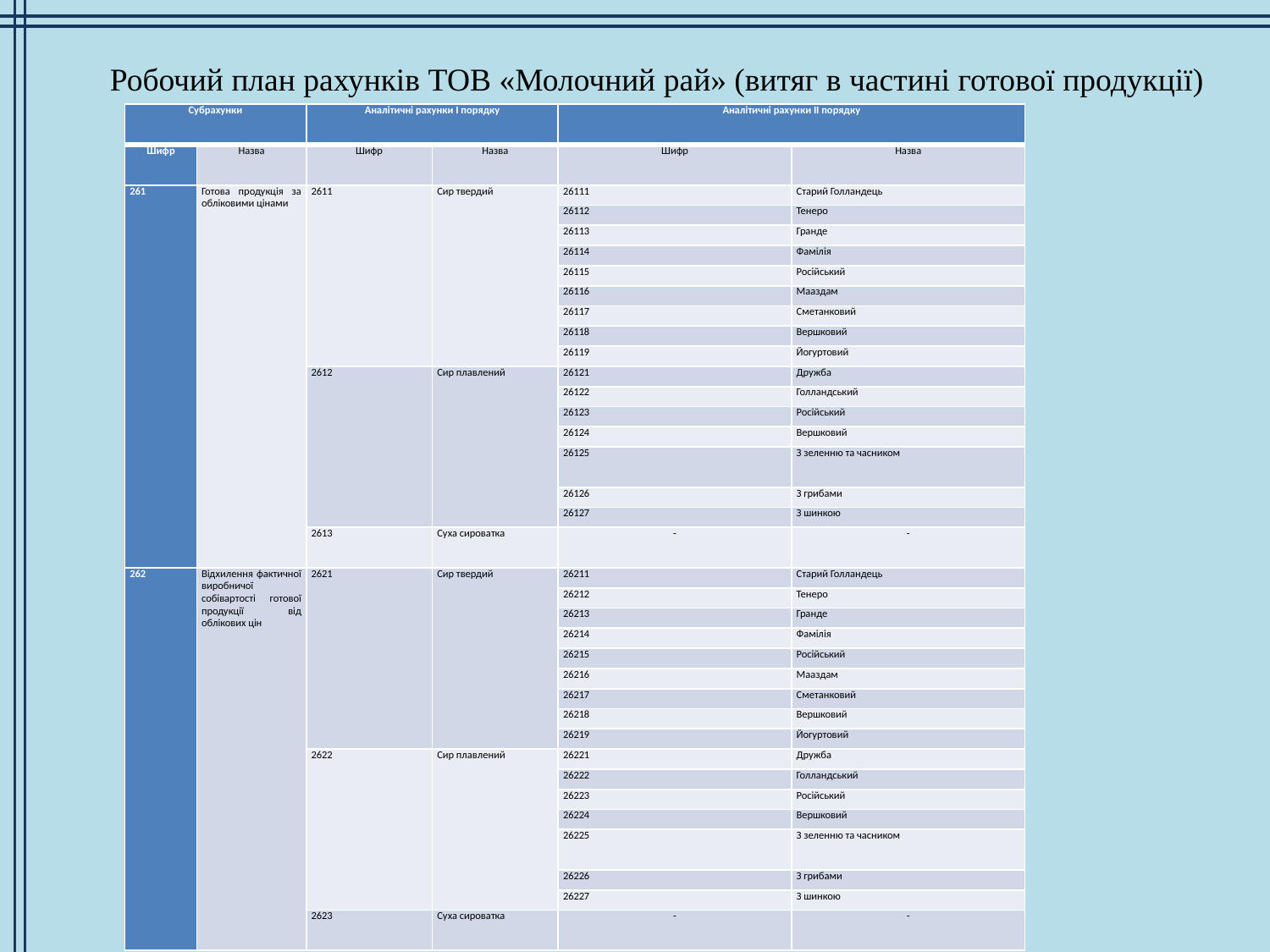

Робочий план рахунків ТОВ «Молочний рай» (витяг в частині готової продукції)
| Субрахунки |  | Аналітичні рахунки І порядку |  | Аналітичні рахунки ІІ порядку |  |
| --- | --- | --- | --- | --- | --- |
| Шифр | Назва | Шифр | Назва | Шифр | Назва |
| 261 | Готова продукція за обліковими цінами | 2611 | Сир твердий | 26111 | Старий Голландець |
|  |  |  |  | 26112 | Тенеро |
|  |  |  |  | 26113 | Гранде |
|  |  |  |  | 26114 | Фамілія |
|  |  |  |  | 26115 | Російський |
|  |  |  |  | 26116 | Мааздам |
|  |  |  |  | 26117 | Сметанковий |
|  |  |  |  | 26118 | Вершковий |
|  |  |  |  | 26119 | Йогуртовий |
|  |  | 2612 | Сир плавлений | 26121 | Дружба |
|  |  |  |  | 26122 | Голландський |
|  |  |  |  | 26123 | Російський |
|  |  |  |  | 26124 | Вершковий |
|  |  |  |  | 26125 | З зеленню та часником |
|  |  |  |  | 26126 | З грибами |
|  |  |  |  | 26127 | З шинкою |
|  |  | 2613 | Суха сироватка | - | - |
| 262 | Відхилення фактичної виробничої собівартості готової продукції від облікових цін | 2621 | Сир твердий | 26211 | Старий Голландець |
|  |  |  |  | 26212 | Тенеро |
|  |  |  |  | 26213 | Гранде |
|  |  |  |  | 26214 | Фамілія |
|  |  |  |  | 26215 | Російський |
|  |  |  |  | 26216 | Мааздам |
|  |  |  |  | 26217 | Сметанковий |
|  |  |  |  | 26218 | Вершковий |
|  |  |  |  | 26219 | Йогуртовий |
|  |  | 2622 | Сир плавлений | 26221 | Дружба |
|  |  |  |  | 26222 | Голландський |
|  |  |  |  | 26223 | Російський |
|  |  |  |  | 26224 | Вершковий |
|  |  |  |  | 26225 | З зеленню та часником |
|  |  |  |  | 26226 | З грибами |
|  |  |  |  | 26227 | З шинкою |
|  |  | 2623 | Суха сироватка | - | - |